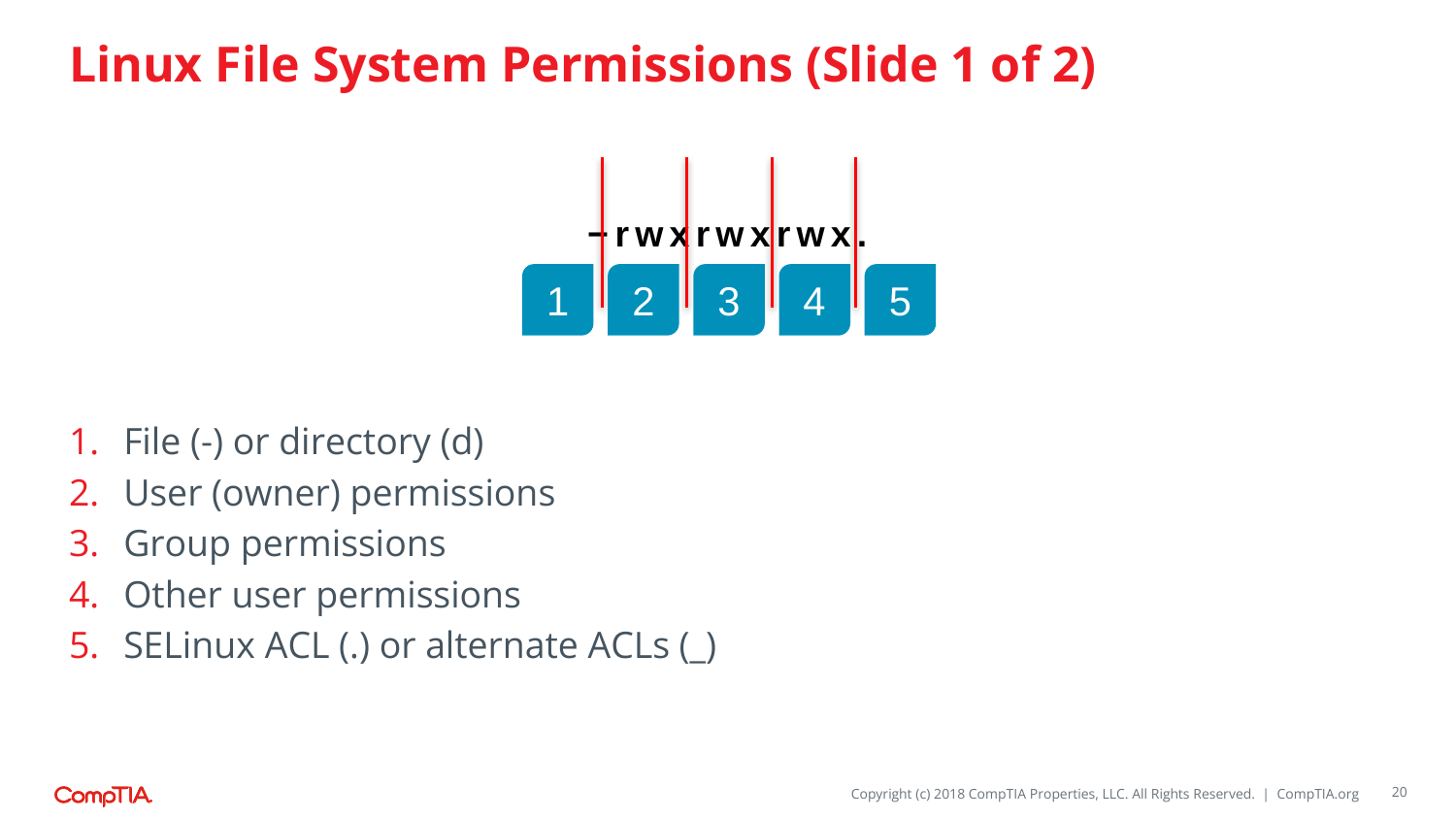

# Linux File System Permissions (Slide 1 of 2)
−rwxrwxrwx.
1
2
3
4
5
File (-) or directory (d)
User (owner) permissions
Group permissions
Other user permissions
SELinux ACL (.) or alternate ACLs (_)
20